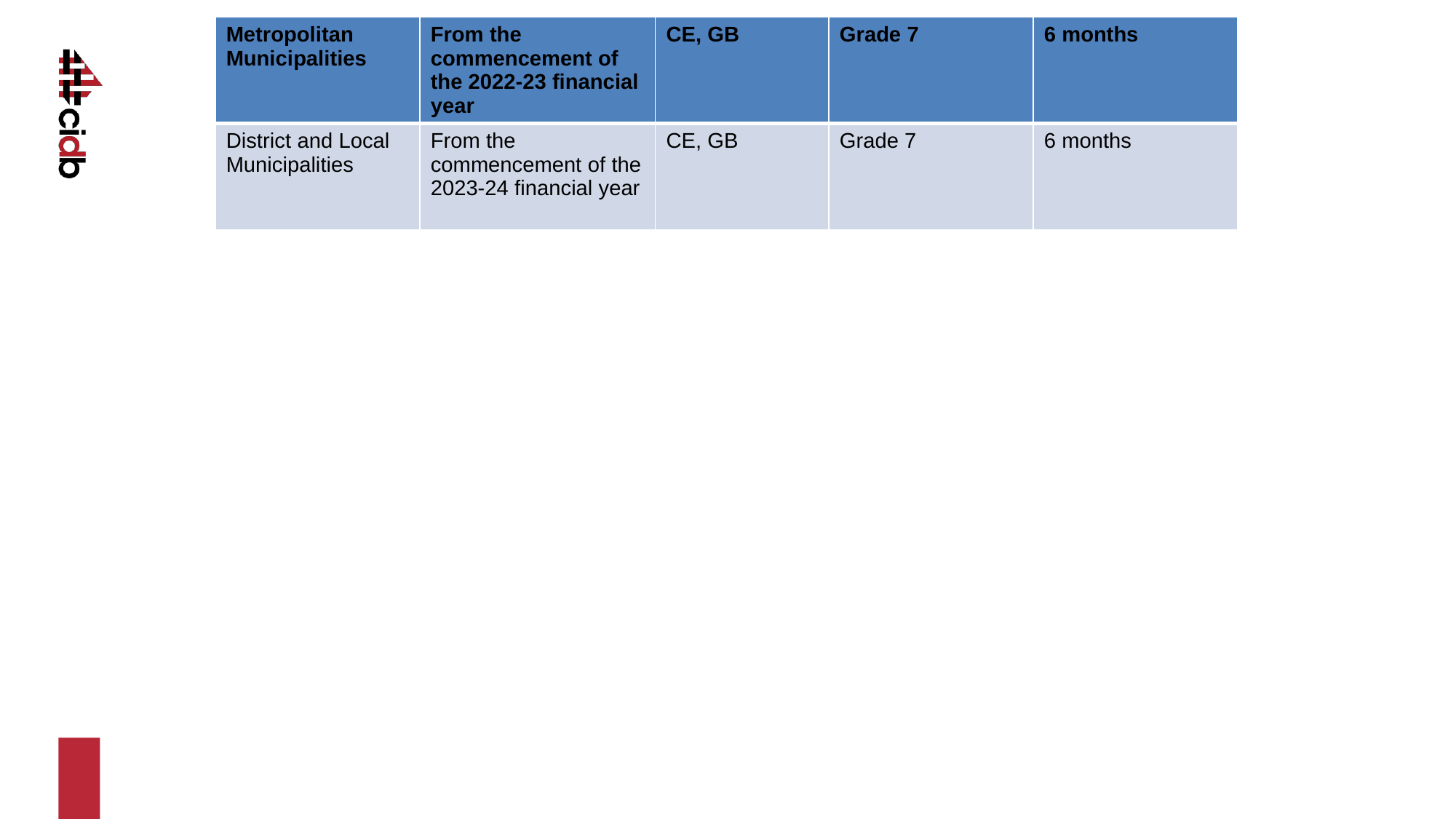

| Metropolitan Municipalities | From the commencement of the 2022-23 financial year | CE, GB | Grade 7 | 6 months |
| --- | --- | --- | --- | --- |
| District and Local Municipalities | From the commencement of the 2023-24 financial year | CE, GB | Grade 7 | 6 months |